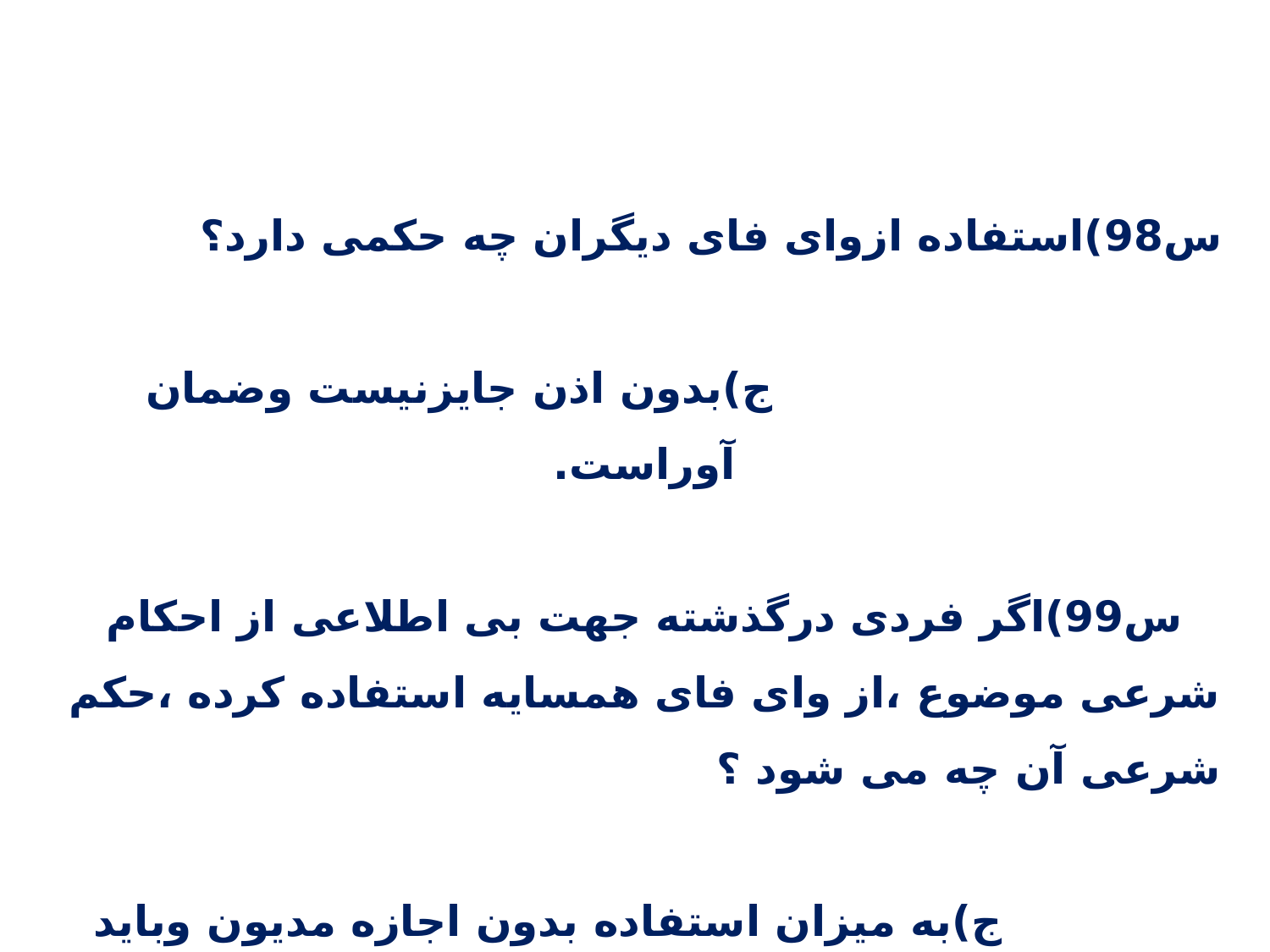

س98)استفاده ازوای فای دیگران چه حکمی دارد؟                                                                                                                  ج)بدون اذن جایزنیست وضمان آوراست.

س99)اگر فردی درگذشته جهت بی اطلاعی از احکام شرعی موضوع ،از وای فای همسایه استفاده کرده ،حکم شرعی آن چه می شود ؟                                                                                                                                         ج)به میزان استفاده بدون اجازه مدیون وباید جبران نماید.

س100)تغییردادن اطلاعات شخصی افرادبه منظور سرگرمی چه حکمی دارد؟                                                             ج) جایزنیست.